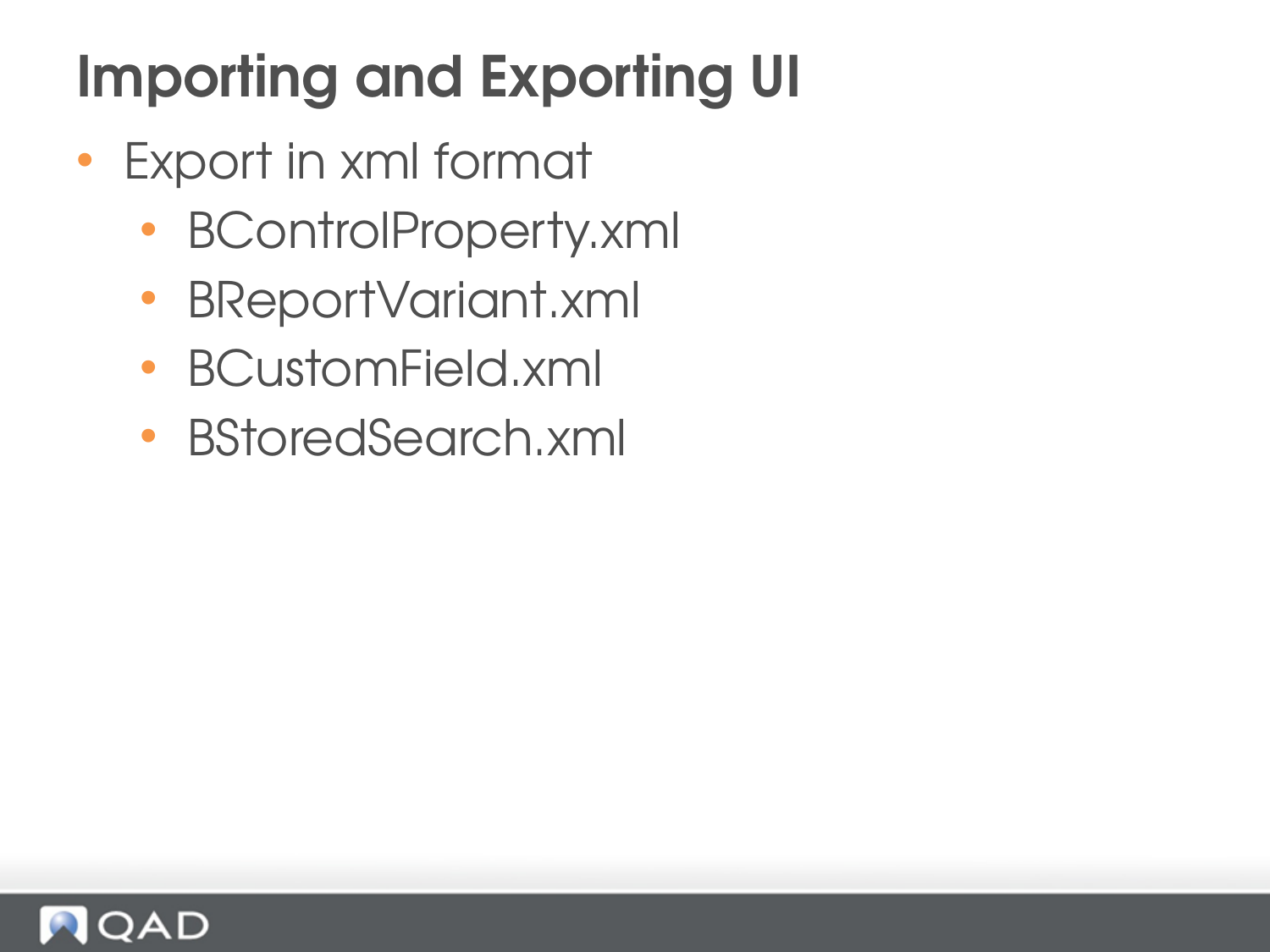

# Importing and Exporting UI
Export in xml format
BControlProperty.xml
BReportVariant.xml
BCustomField.xml
BStoredSearch.xml